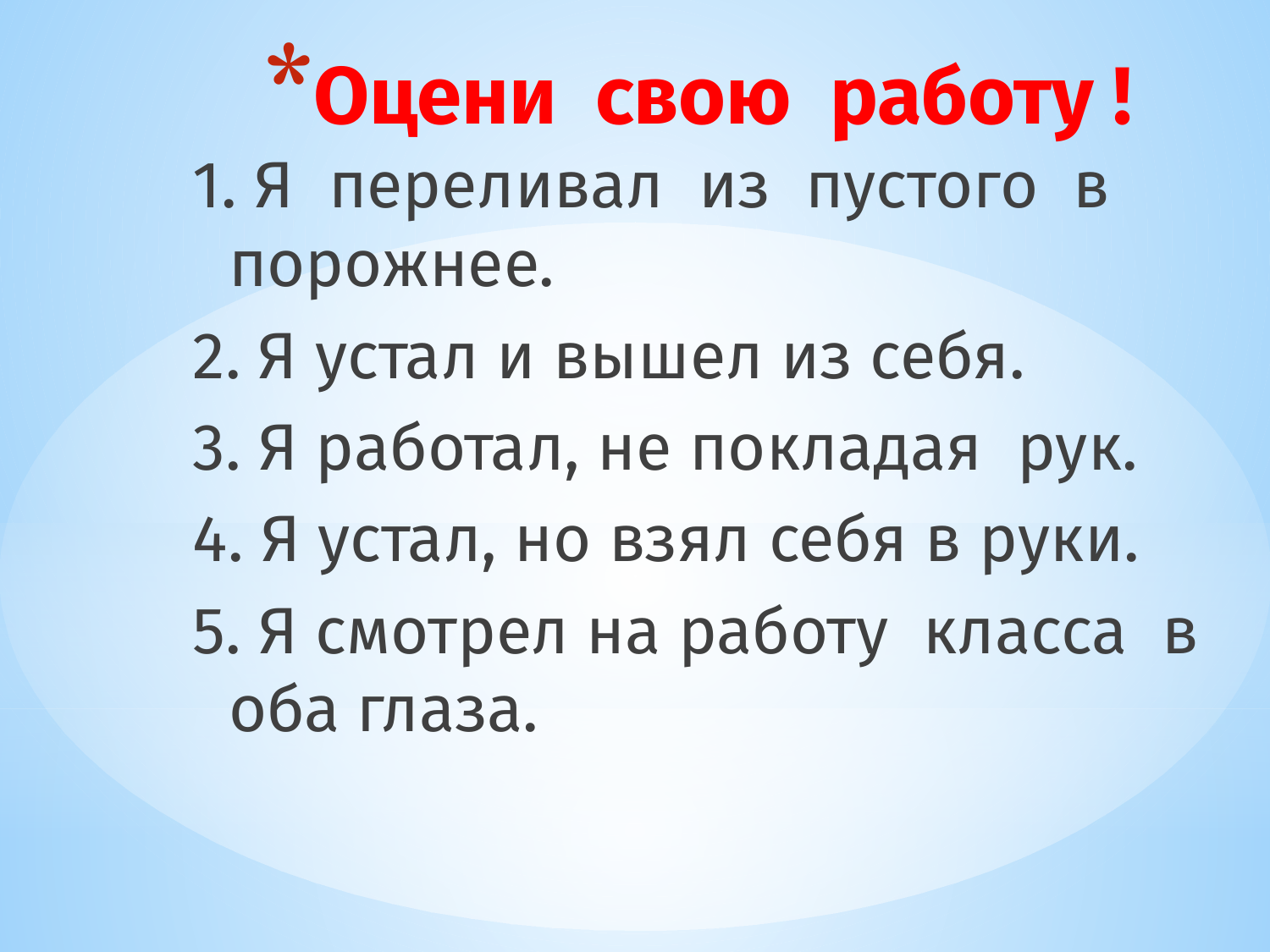

Оцени  свою  работу !
1. Я  переливал  из  пустого  в порожнее.
2. Я устал и вышел из себя.
3. Я работал, не покладая  рук.
4. Я устал, но взял себя в руки.
5. Я смотрел на работу  класса  в  оба глаза.